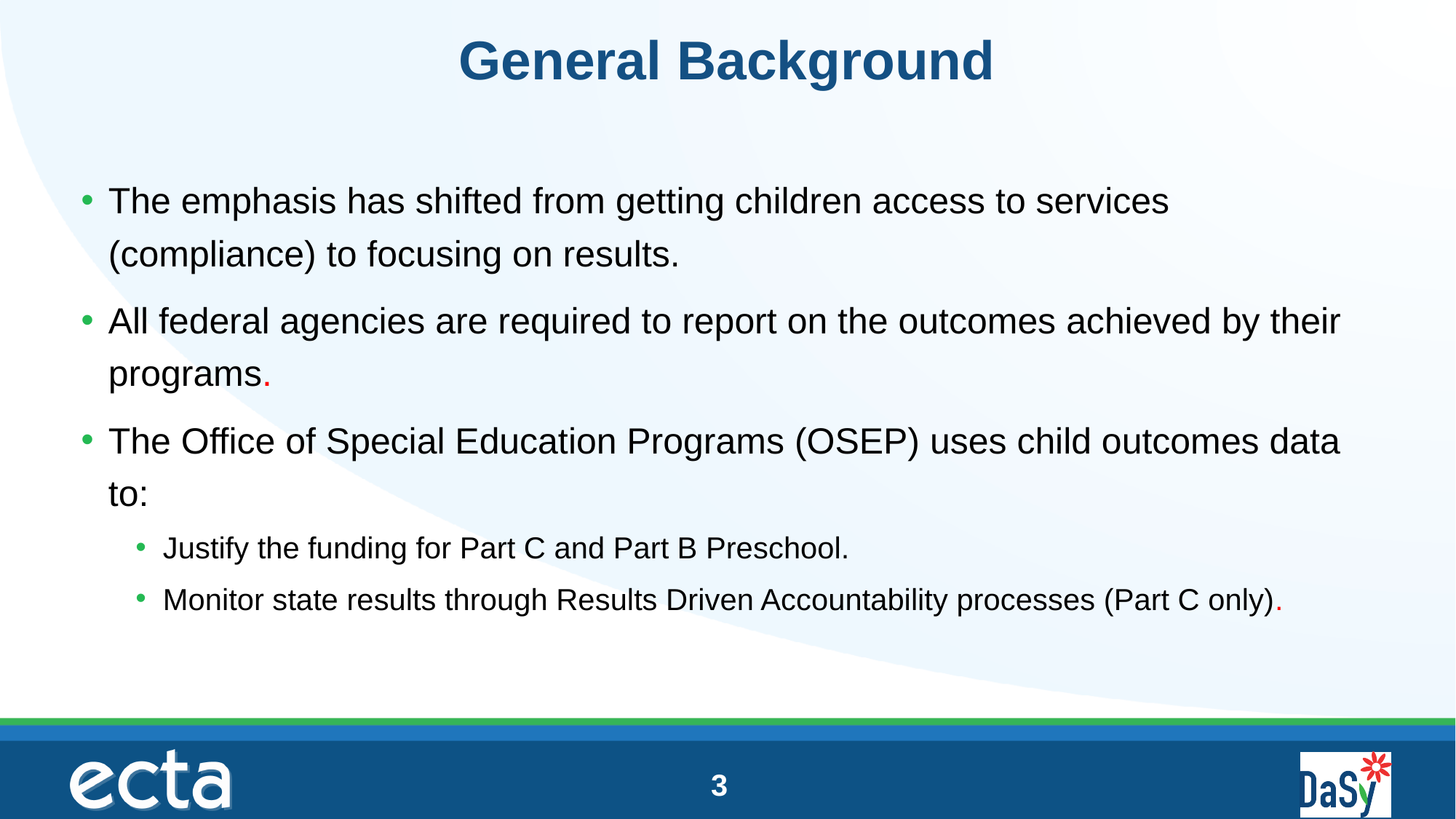

# General Background
The emphasis has shifted from getting children access to services (compliance) to focusing on results.
All federal agencies are required to report on the outcomes achieved by their programs.
The Office of Special Education Programs (OSEP) uses child outcomes data to:
Justify the funding for Part C and Part B Preschool.
Monitor state results through Results Driven Accountability processes (Part C only).
3